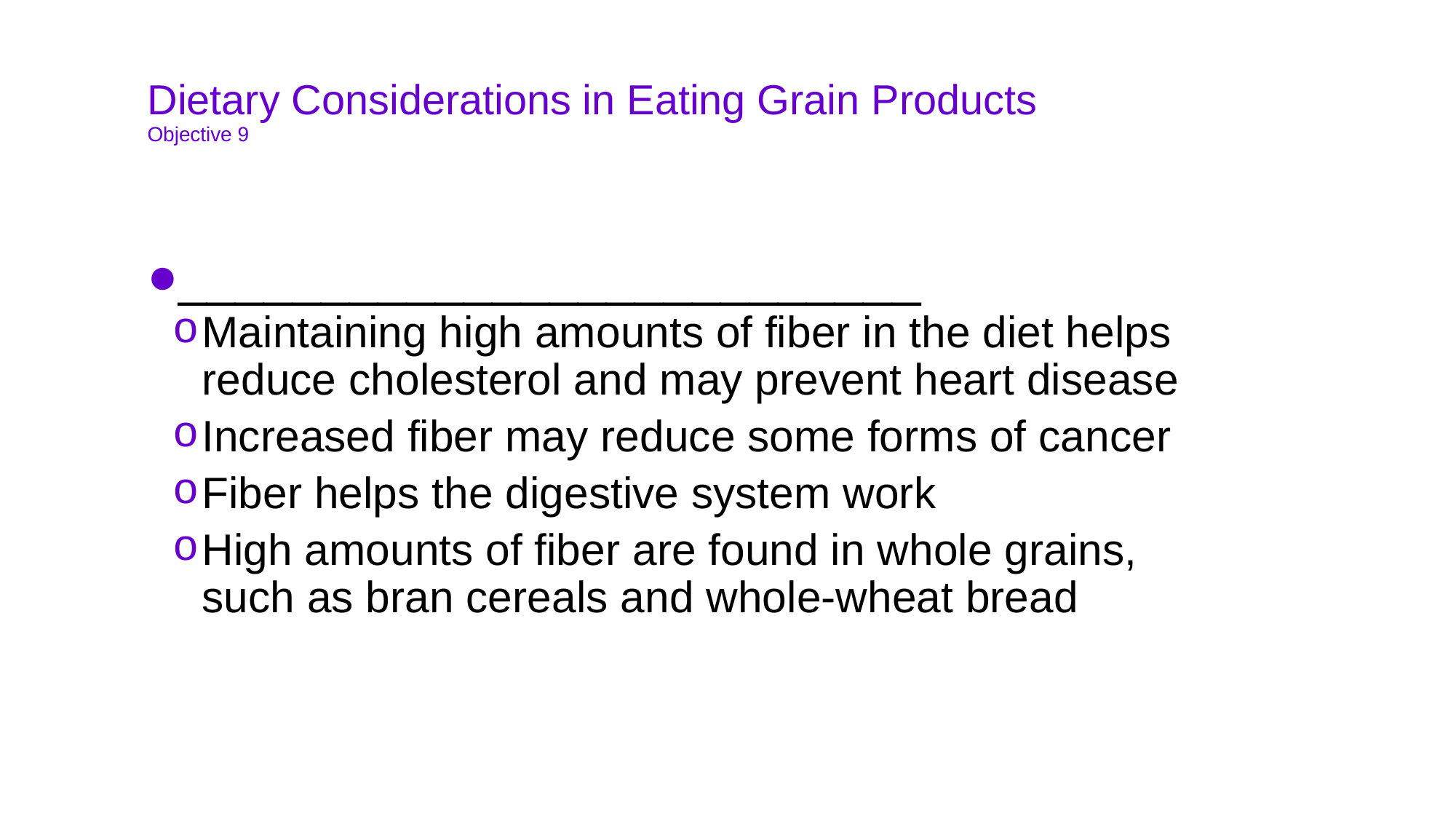

# Dietary Considerations in Eating Grain Products Objective 9
__________________________
Maintaining high amounts of fiber in the diet helps reduce cholesterol and may prevent heart disease
Increased fiber may reduce some forms of cancer
Fiber helps the digestive system work
High amounts of fiber are found in whole grains, such as bran cereals and whole-wheat bread